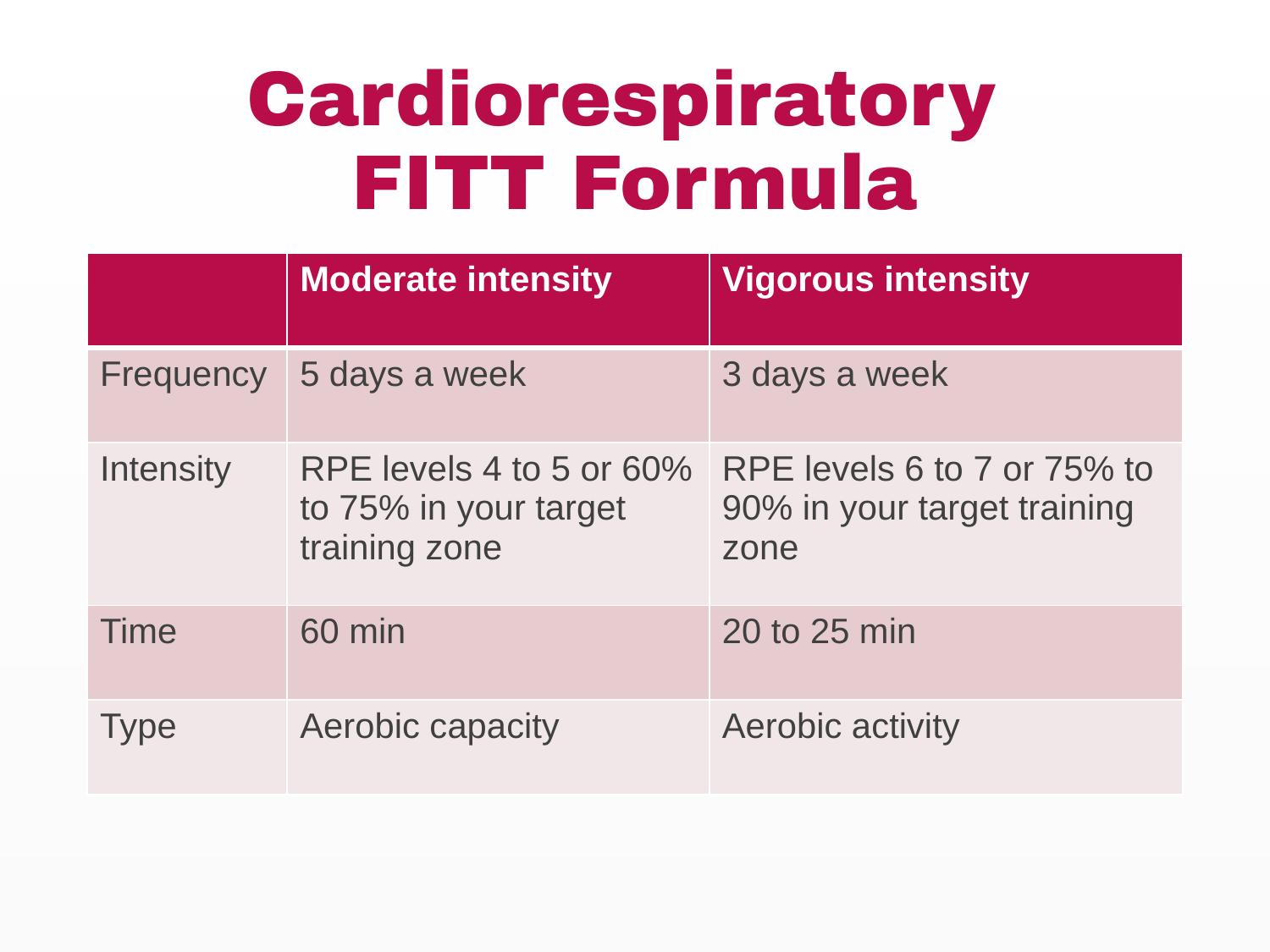

# Cardiorespiratory FITT Formula
|  | Moderate intensity | Vigorous intensity |
| --- | --- | --- |
| Frequency | 5 days a week | 3 days a week |
| Intensity | RPE levels 4 to 5 or 60% to 75% in your target training zone | RPE levels 6 to 7 or 75% to 90% in your target training zone |
| Time | 60 min | 20 to 25 min |
| Type | Aerobic capacity | Aerobic activity |